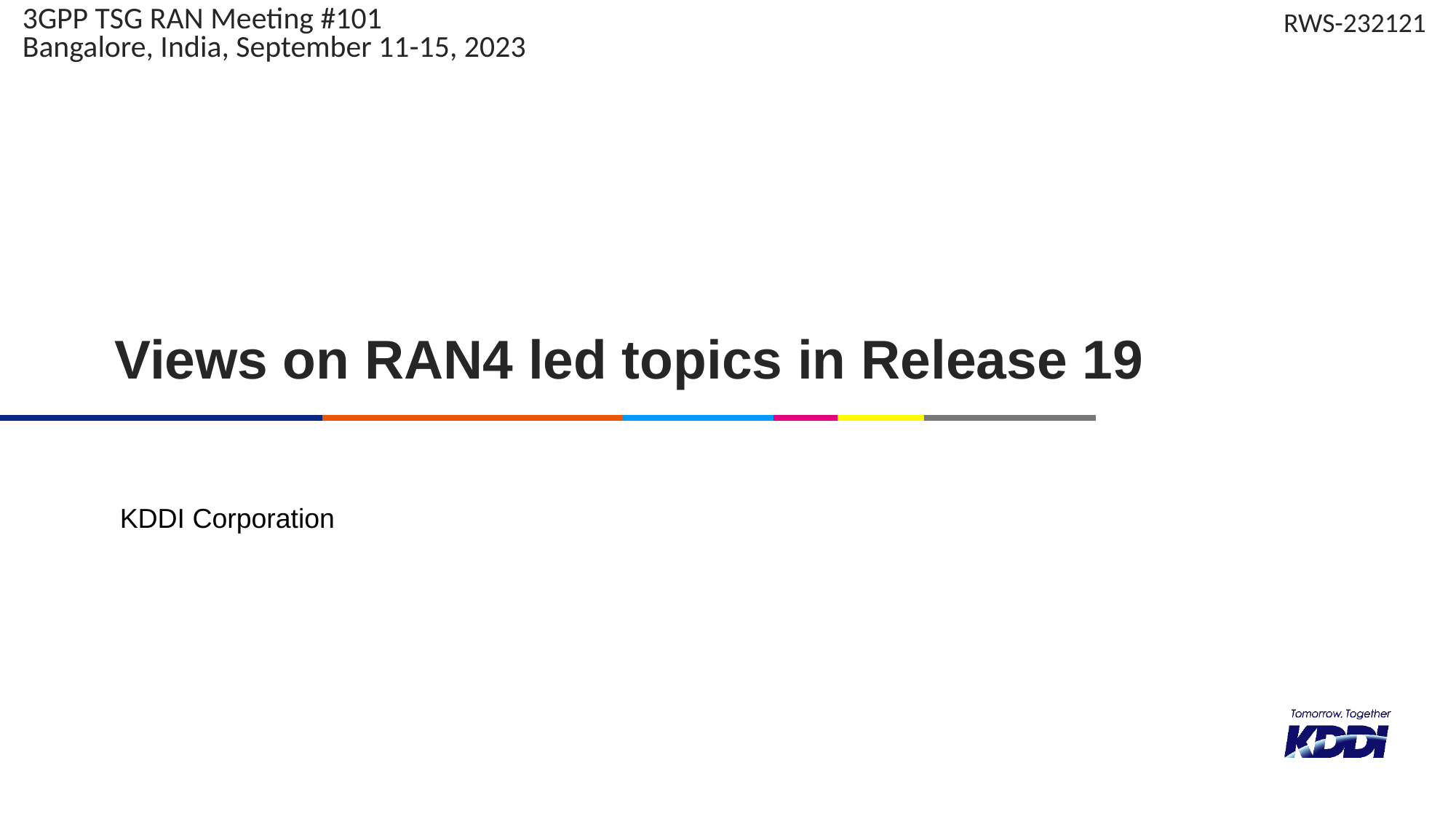

RWS-232121
3GPP TSG RAN Meeting #101
Bangalore, India, September 11-15, 2023
# Views on RAN4 led topics in Release 19
KDDI Corporation